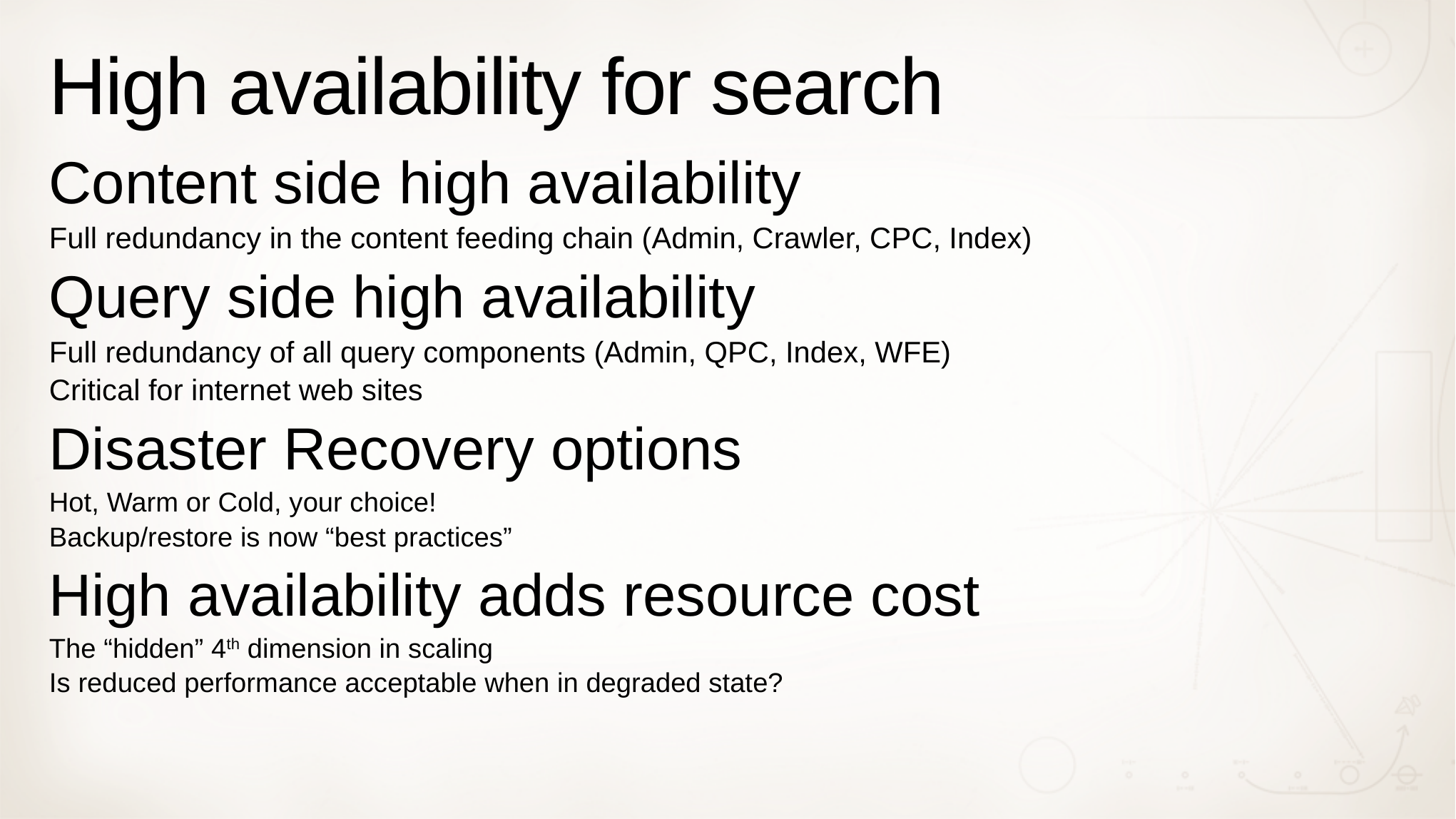

# High availability for search
Content side high availability
Full redundancy in the content feeding chain (Admin, Crawler, CPC, Index)
Query side high availability
Full redundancy of all query components (Admin, QPC, Index, WFE)
Critical for internet web sites
Disaster Recovery options
Hot, Warm or Cold, your choice!
Backup/restore is now “best practices”
High availability adds resource cost
The “hidden” 4th dimension in scaling
Is reduced performance acceptable when in degraded state?